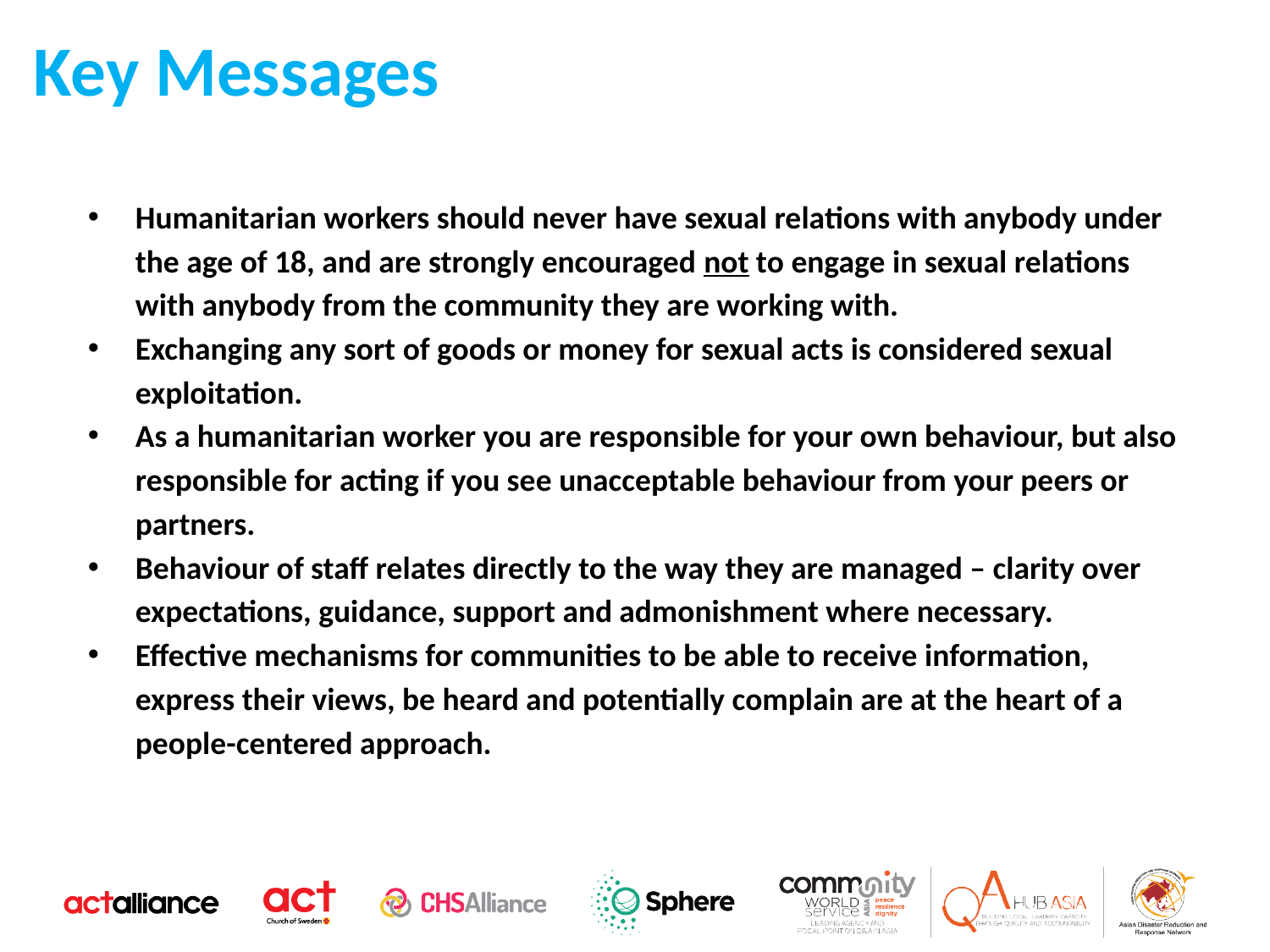

Key Messages
Humanitarian workers should never have sexual relations with anybody under the age of 18, and are strongly encouraged not to engage in sexual relations with anybody from the community they are working with.
Exchanging any sort of goods or money for sexual acts is considered sexual exploitation.
As a humanitarian worker you are responsible for your own behaviour, but also responsible for acting if you see unacceptable behaviour from your peers or partners.
Behaviour of staff relates directly to the way they are managed – clarity over expectations, guidance, support and admonishment where necessary.
Effective mechanisms for communities to be able to receive information, express their views, be heard and potentially complain are at the heart of a people-centered approach.